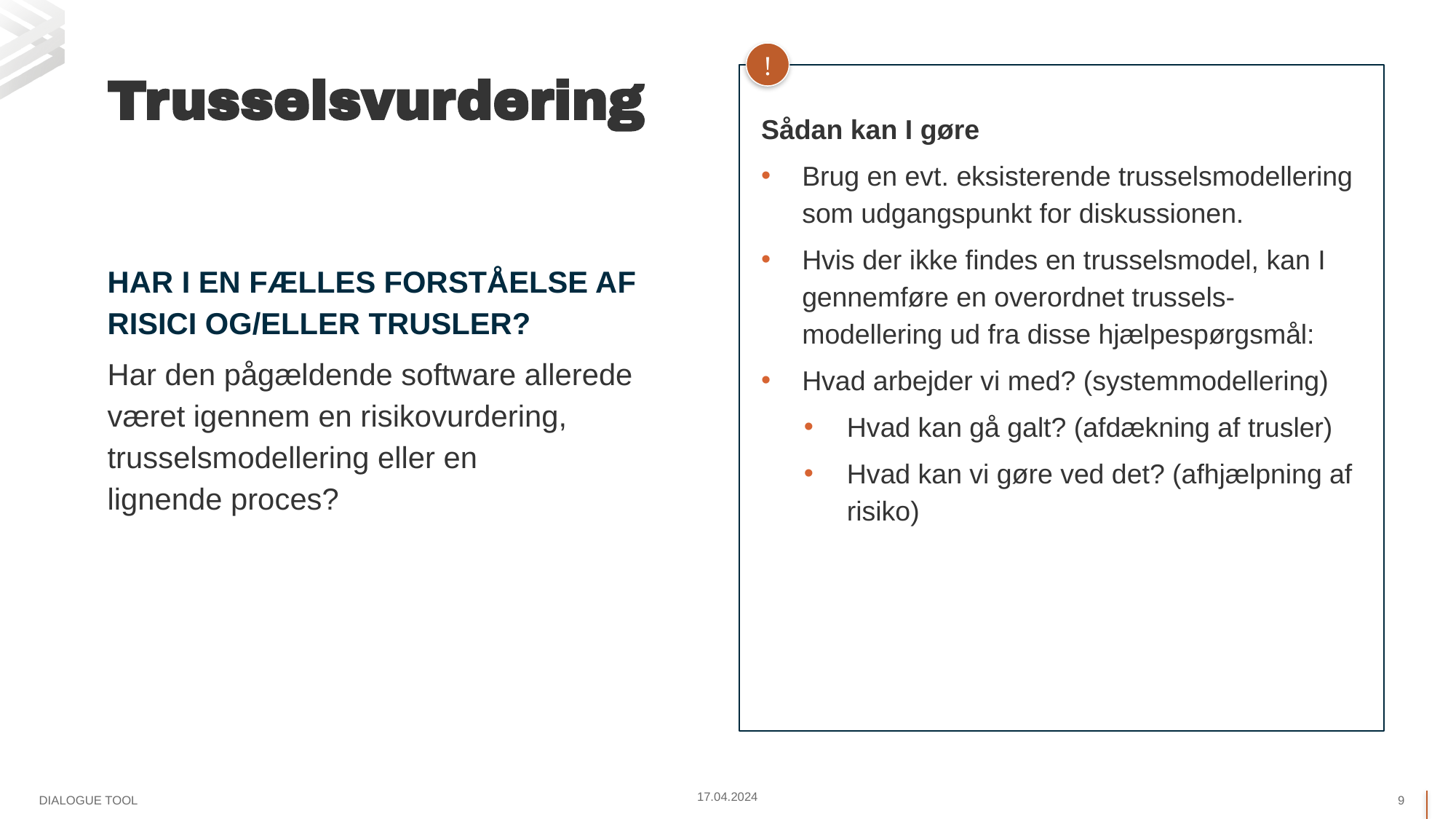

!
# Trusselsvurdering
Sådan kan I gøre
Brug en evt. eksisterende trusselsmodellering som udgangspunkt for diskussionen.
Hvis der ikke findes en trusselsmodel, kan I gennemføre en overordnet trussels-modellering ud fra disse hjælpespørgsmål:
Hvad arbejder vi med? (systemmodellering)
Hvad kan gå galt? (afdækning af trusler)
Hvad kan vi gøre ved det? (afhjælpning af risiko)

Har I en fælles forståelse af risici og/eller trusler?
Har den pågældende software allerede været igennem en risikovurdering, trusselsmodellering eller en lignende proces?

17.04.2024
9
DIALOGUE TOOL